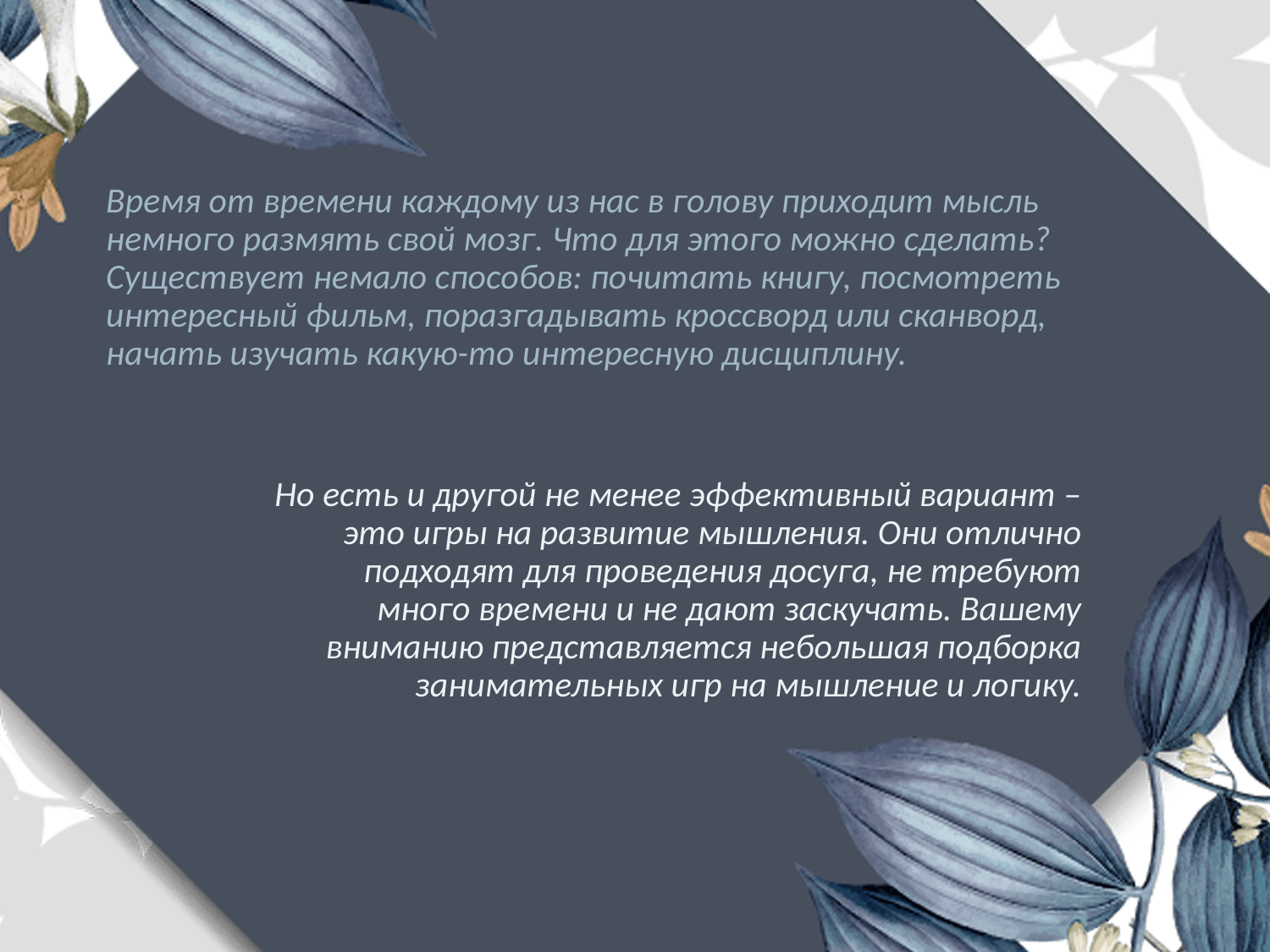

Время от времени каждому из нас в голову приходит мысль немного размять свой мозг. Что для этого можно сделать? Существует немало способов: почитать книгу, посмотреть интересный фильм, поразгадывать кроссворд или сканворд, начать изучать какую-то интересную дисциплину.
Но есть и другой не менее эффективный вариант – это игры на развитие мышления. Они отлично подходят для проведения досуга, не требуют много времени и не дают заскучать. Вашему вниманию представляется небольшая подборка занимательных игр на мышление и логику.